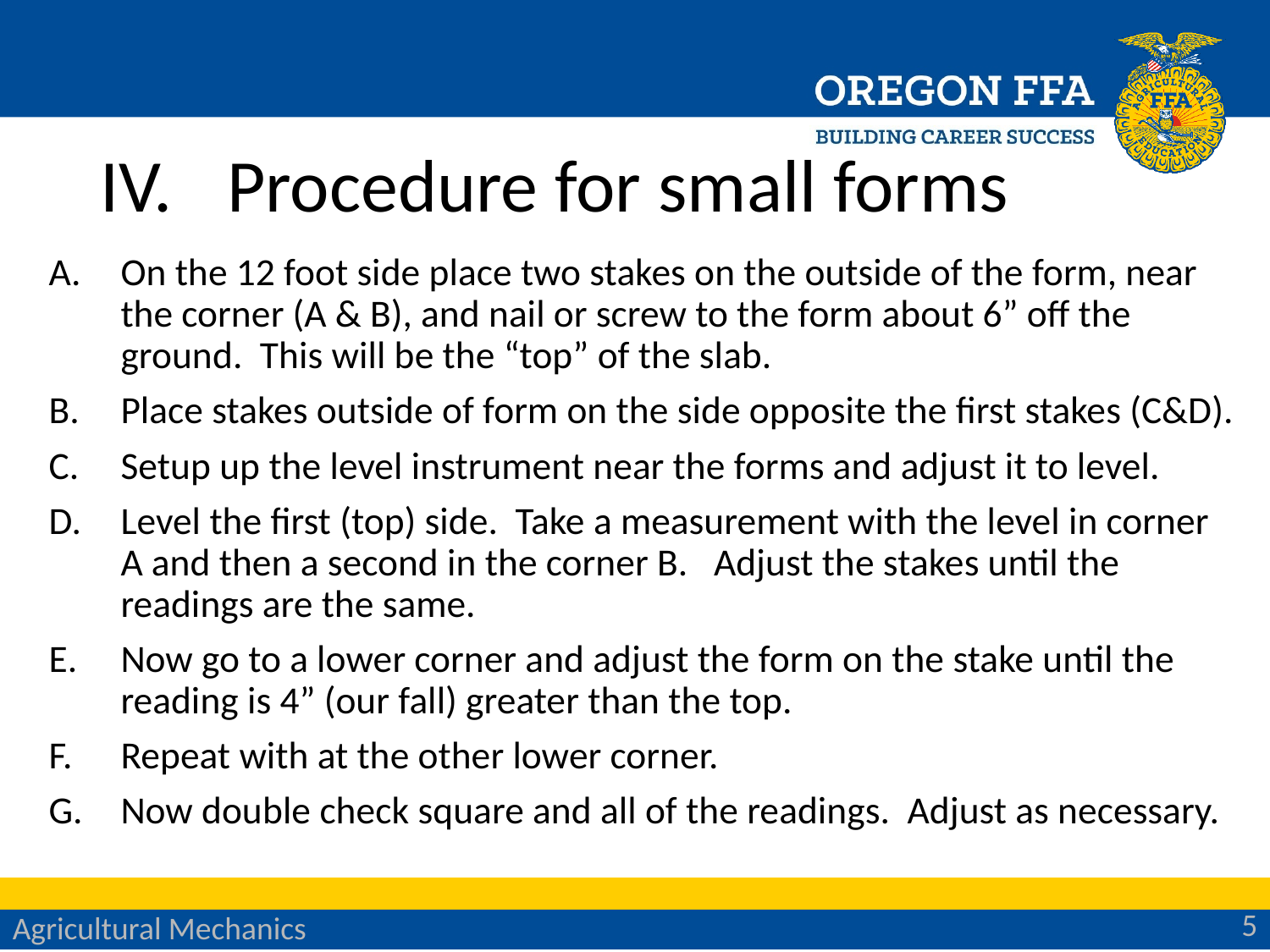

# Procedure for small forms
On the 12 foot side place two stakes on the outside of the form, near the corner (A & B), and nail or screw to the form about 6” off the ground.  This will be the “top” of the slab.
Place stakes outside of form on the side opposite the first stakes (C&D).
Setup up the level instrument near the forms and adjust it to level.
Level the first (top) side.  Take a measurement with the level in corner A and then a second in the corner B.   Adjust the stakes until the readings are the same.
Now go to a lower corner and adjust the form on the stake until the reading is 4” (our fall) greater than the top.
Repeat with at the other lower corner.
Now double check square and all of the readings.  Adjust as necessary.

5
Agricultural Mechanics